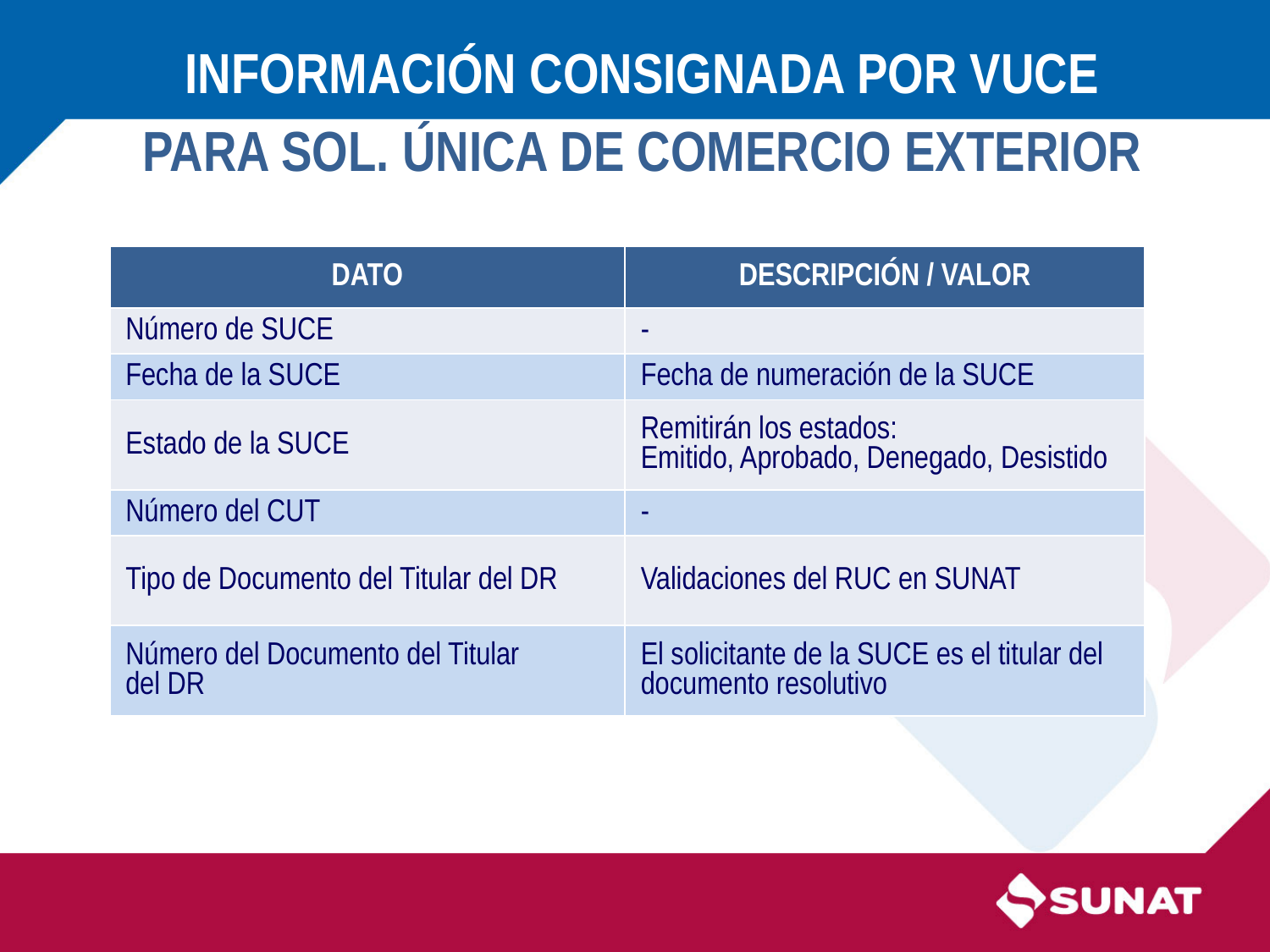

INFORMACIÓN CONSIGNADA POR VUCE

PARA SOL. ÚNICA DE COMERCIO EXTERIOR
| DATO | DESCRIPCIÓN / VALOR |
| --- | --- |
| Número de SUCE | - |
| Fecha de la SUCE | Fecha de numeración de la SUCE |
| Estado de la SUCE | Remitirán los estados: Emitido, Aprobado, Denegado, Desistido |
| Número del CUT | - |
| Tipo de Documento del Titular del DR | Validaciones del RUC en SUNAT |
| Número del Documento del Titular del DR | El solicitante de la SUCE es el titular del documento resolutivo |